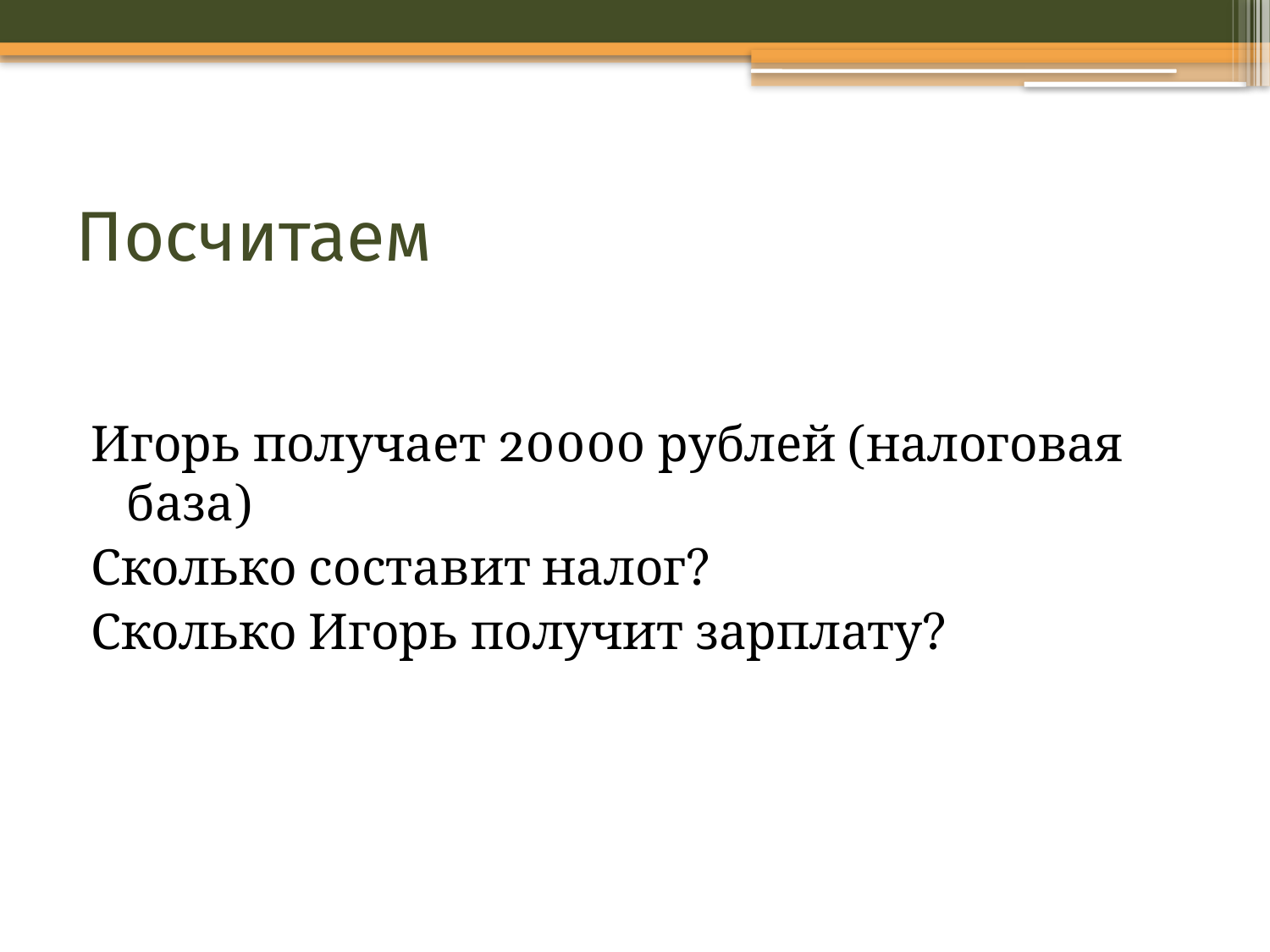

# Посчитаем
Игорь получает 20000 рублей (налоговая база)
Сколько составит налог?
Сколько Игорь получит зарплату?